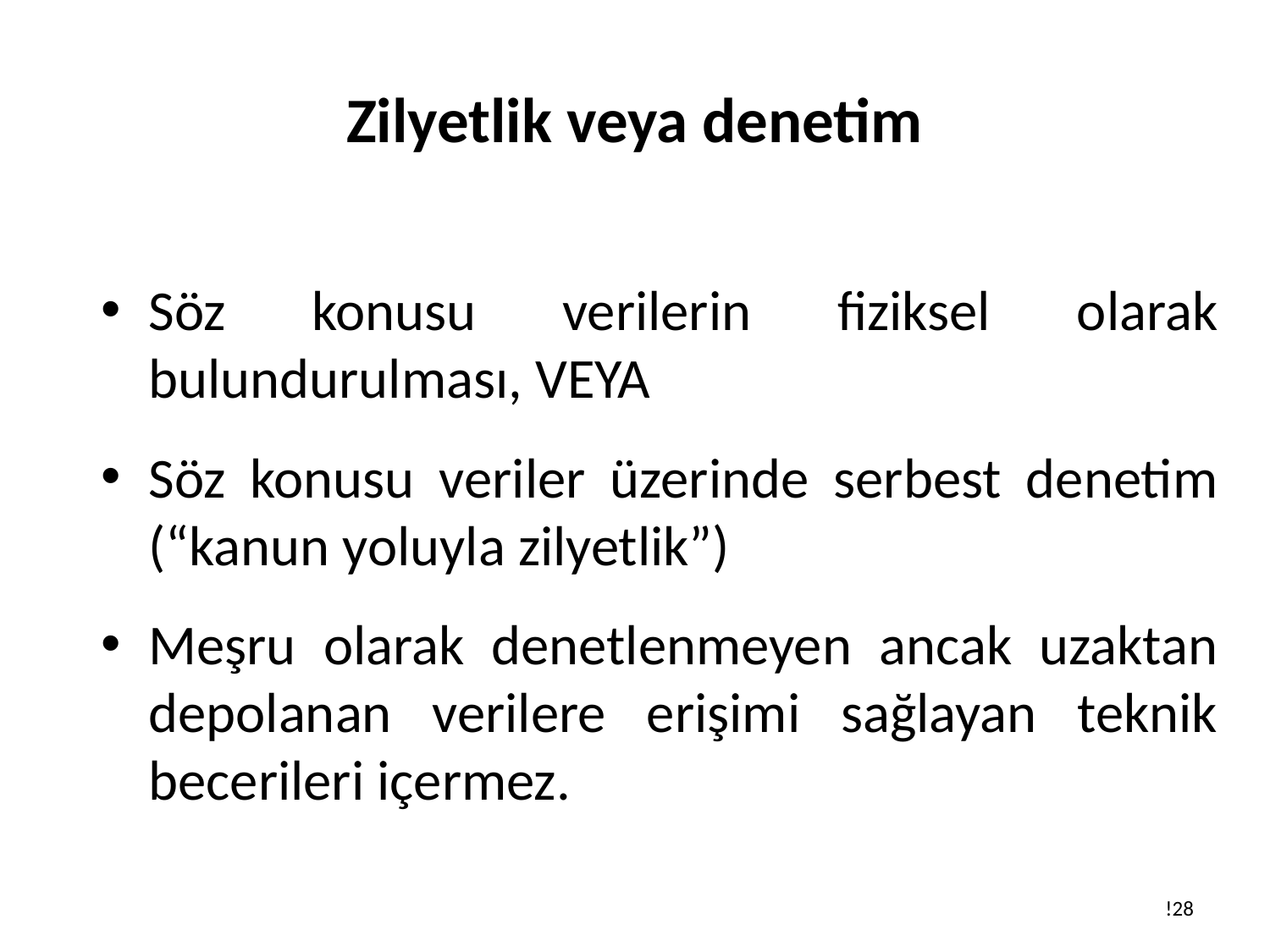

# Zilyetlik veya denetim
Söz konusu verilerin fiziksel olarak bulundurulması, VEYA
Söz konusu veriler üzerinde serbest denetim (“kanun yoluyla zilyetlik”)
Meşru olarak denetlenmeyen ancak uzaktan depolanan verilere erişimi sağlayan teknik becerileri içermez.

!28